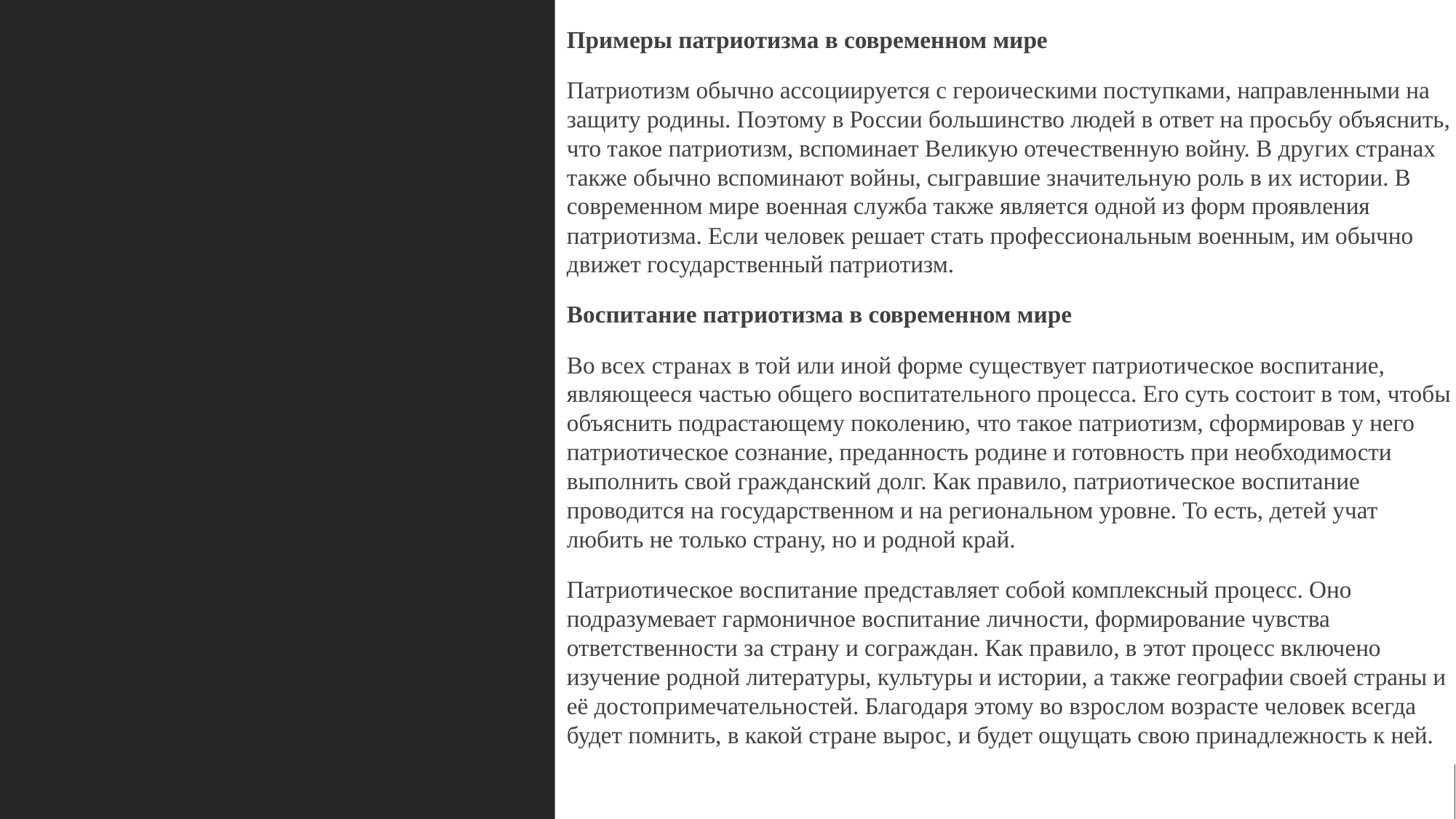

Примеры патриотизма в современном мире
Патриотизм обычно ассоциируется с героическими поступками, направленными на защиту родины. Поэтому в России большинство людей в ответ на просьбу объяснить, что такое патриотизм, вспоминает Великую отечественную войну. В других странах также обычно вспоминают войны, сыгравшие значительную роль в их истории. В современном мире военная служба также является одной из форм проявления патриотизма. Если человек решает стать профессиональным военным, им обычно движет государственный патриотизм.
Воспитание патриотизма в современном мире
Во всех странах в той или иной форме существует патриотическое воспитание, являющееся частью общего воспитательного процесса. Его суть состоит в том, чтобы объяснить подрастающему поколению, что такое патриотизм, сформировав у него патриотическое сознание, преданность родине и готовность при необходимости выполнить свой гражданский долг. Как правило, патриотическое воспитание проводится на государственном и на региональном уровне. То есть, детей учат любить не только страну, но и родной край.
Патриотическое воспитание представляет собой комплексный процесс. Оно подразумевает гармоничное воспитание личности, формирование чувства ответственности за страну и сограждан. Как правило, в этот процесс включено изучение родной литературы, культуры и истории, а также географии своей страны и её достопримечательностей. Благодаря этому во взрослом возрасте человек всегда будет помнить, в какой стране вырос, и будет ощущать свою принадлежность к ней.